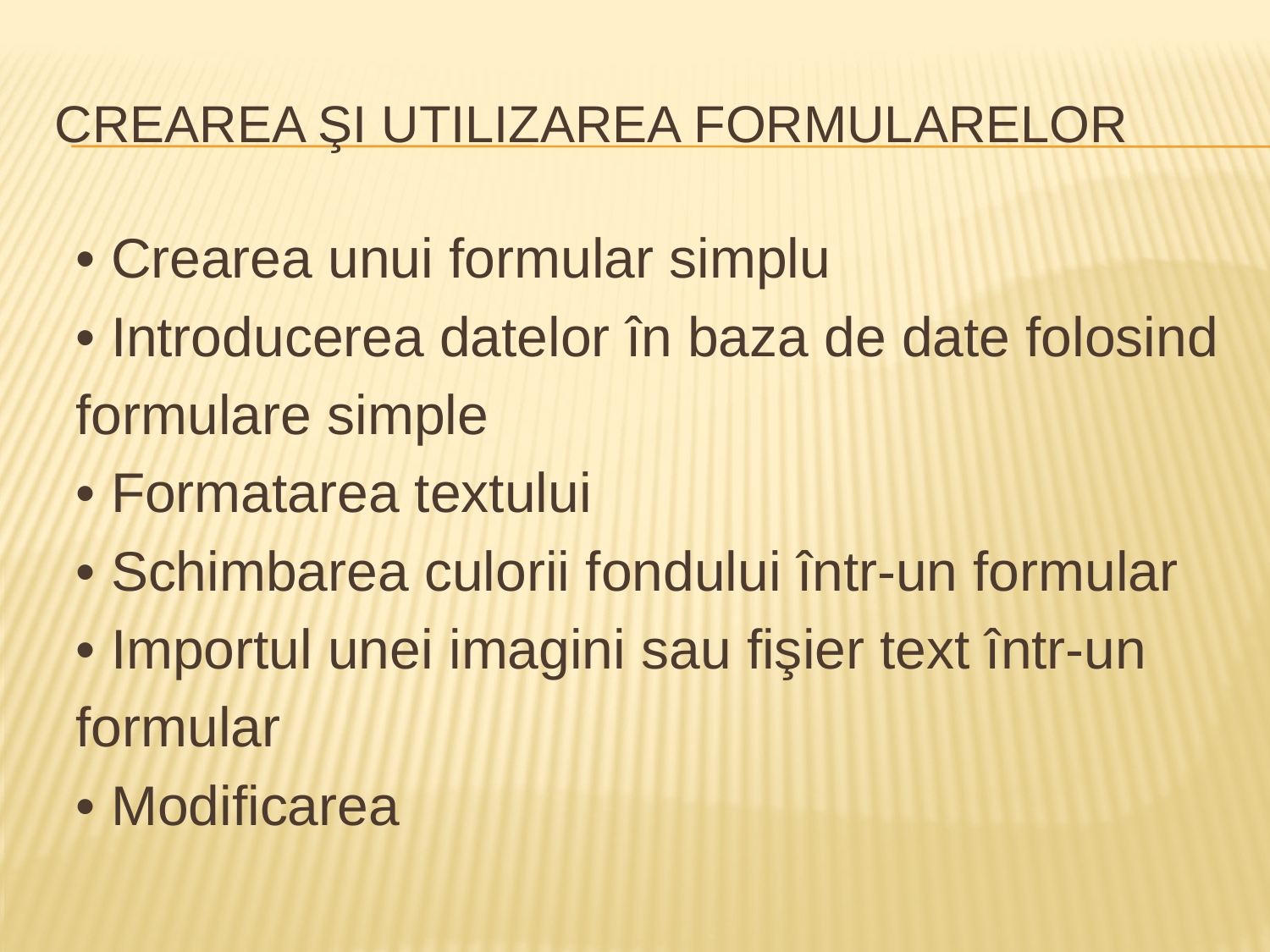

# Crearea şi utilizarea formularelor
• Crearea unui formular simplu
• Introducerea datelor în baza de date folosind
formulare simple
• Formatarea textului
• Schimbarea culorii fondului într-un formular
• Importul unei imagini sau fişier text într-un
formular
• Modificarea